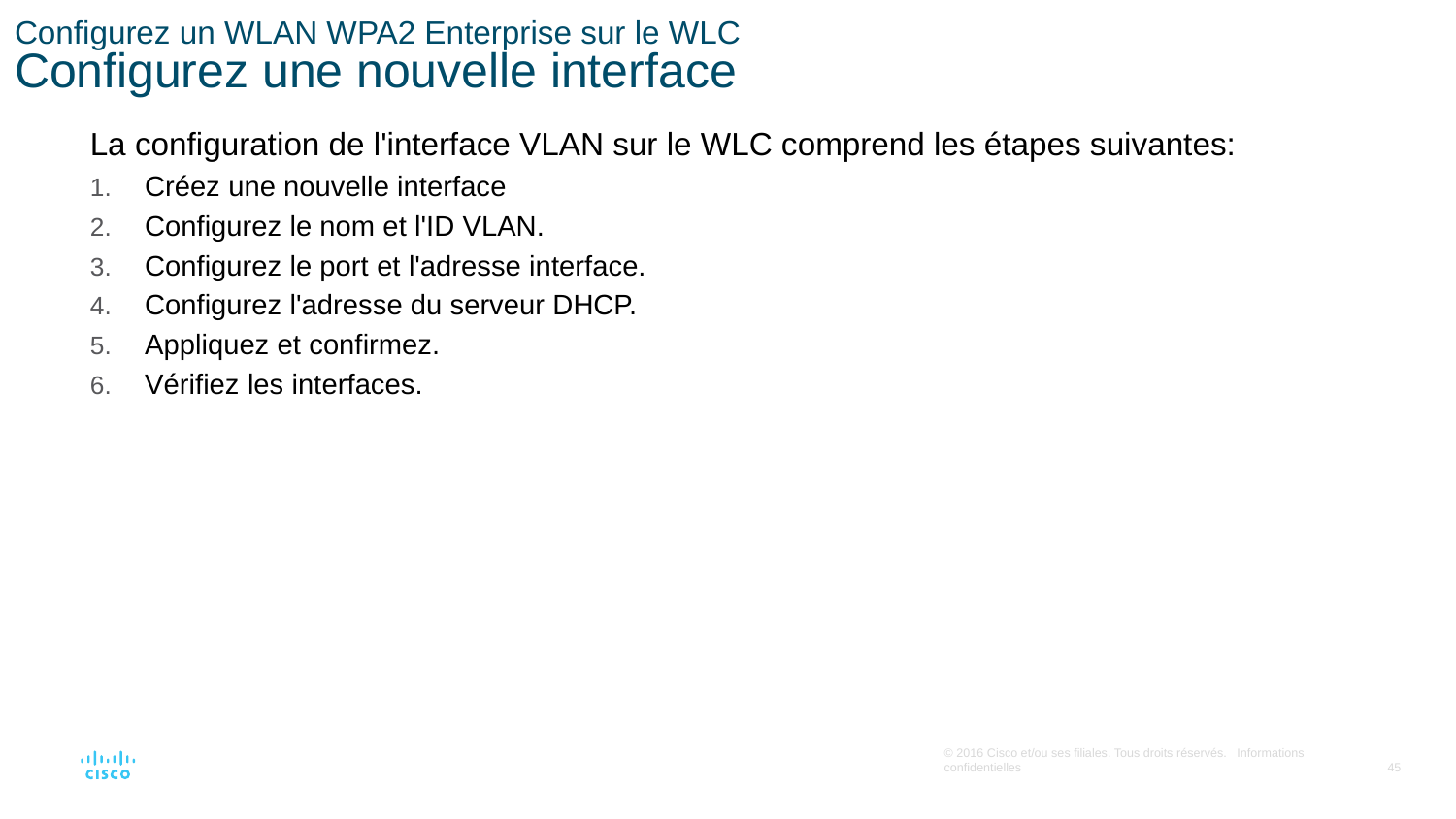

# Configurez un WLAN WPA2 Enterprise sur le WLC Configurez une nouvelle interface
La configuration de l'interface VLAN sur le WLC comprend les étapes suivantes:
Créez une nouvelle interface
Configurez le nom et l'ID VLAN.
Configurez le port et l'adresse interface.
Configurez l'adresse du serveur DHCP.
Appliquez et confirmez.
Vérifiez les interfaces.